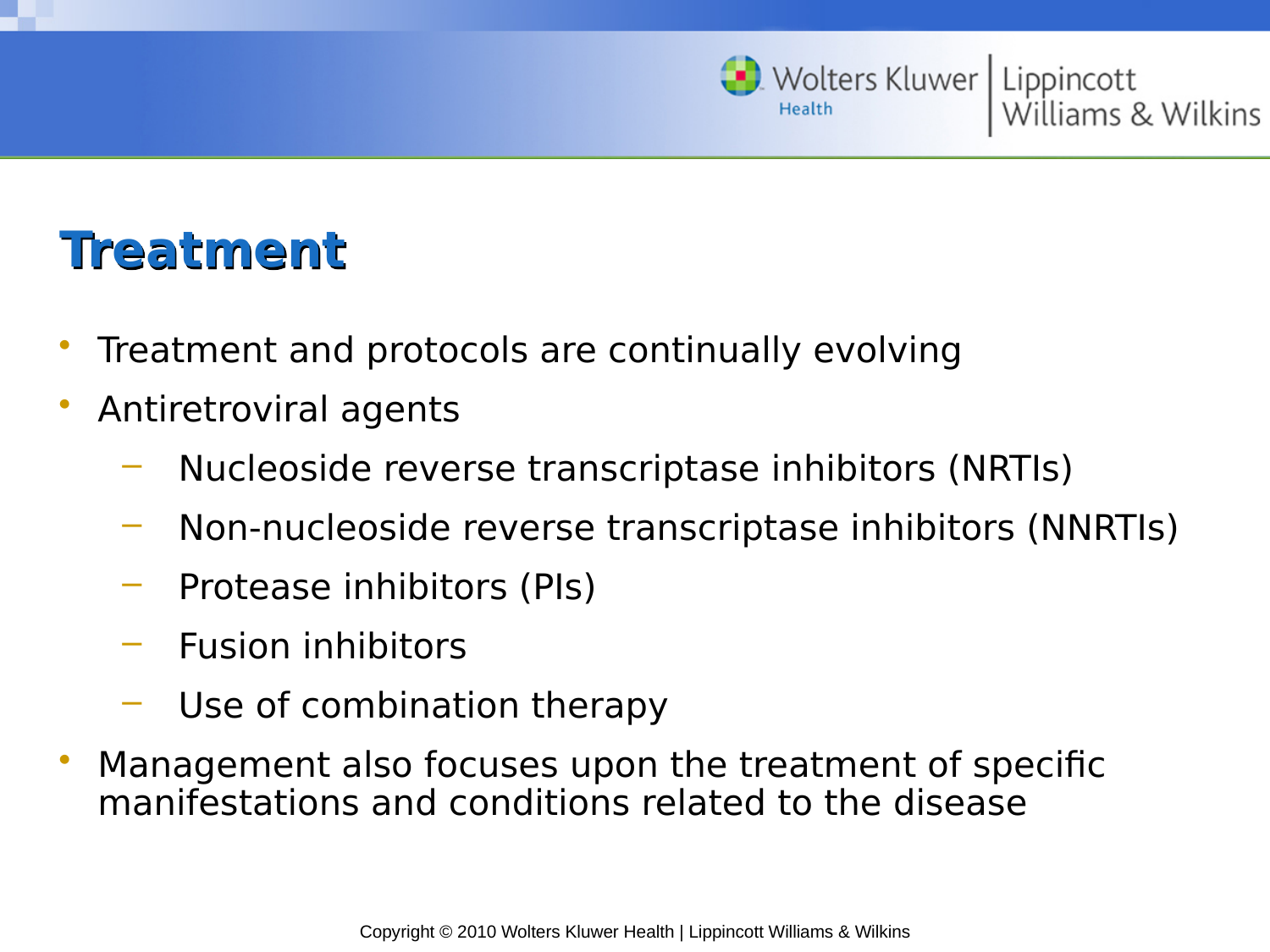

# Treatment
Treatment and protocols are continually evolving
Antiretroviral agents
Nucleoside reverse transcriptase inhibitors (NRTIs)
Non-nucleoside reverse transcriptase inhibitors (NNRTIs)
Protease inhibitors (PIs)
Fusion inhibitors
Use of combination therapy
Management also focuses upon the treatment of specific manifestations and conditions related to the disease